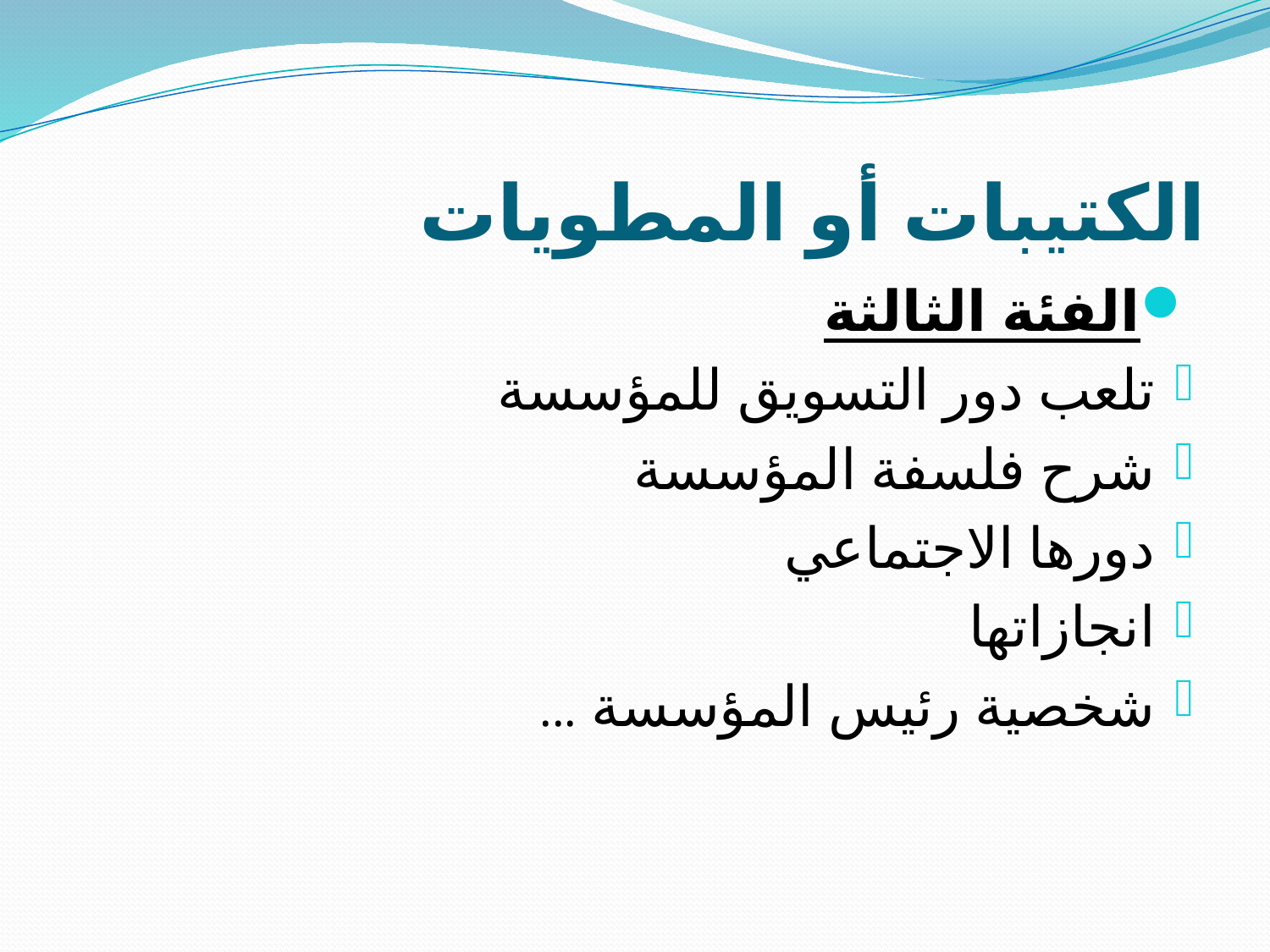

# الكتيبات أو المطويات
الفئة الثالثة
تلعب دور التسويق للمؤسسة
شرح فلسفة المؤسسة
دورها الاجتماعي
انجازاتها
شخصية رئيس المؤسسة ...